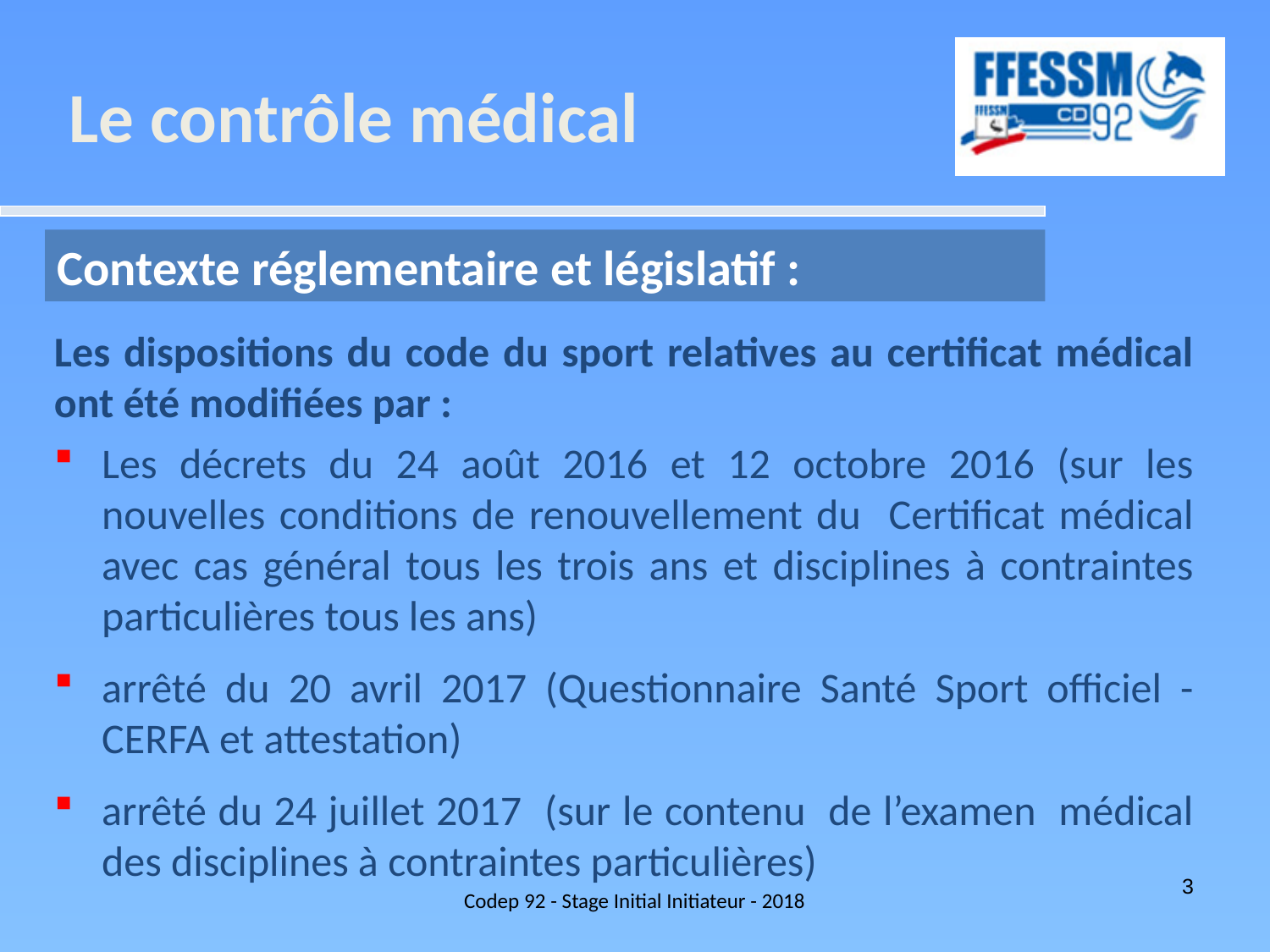

Le contrôle médical
Contexte réglementaire et législatif :
Les dispositions du code du sport relatives au certificat médical ont été modifiées par :
Les décrets du 24 août 2016 et 12 octobre 2016 (sur les nouvelles conditions de renouvellement du  Certificat médical avec cas général tous les trois ans et disciplines à contraintes particulières tous les ans)
arrêté du 20 avril 2017 (Questionnaire Santé Sport officiel - CERFA et attestation)
arrêté du 24 juillet 2017  (sur le contenu  de l’examen  médical des disciplines à contraintes particulières)
Codep 92 - Stage Initial Initiateur - 2018
3